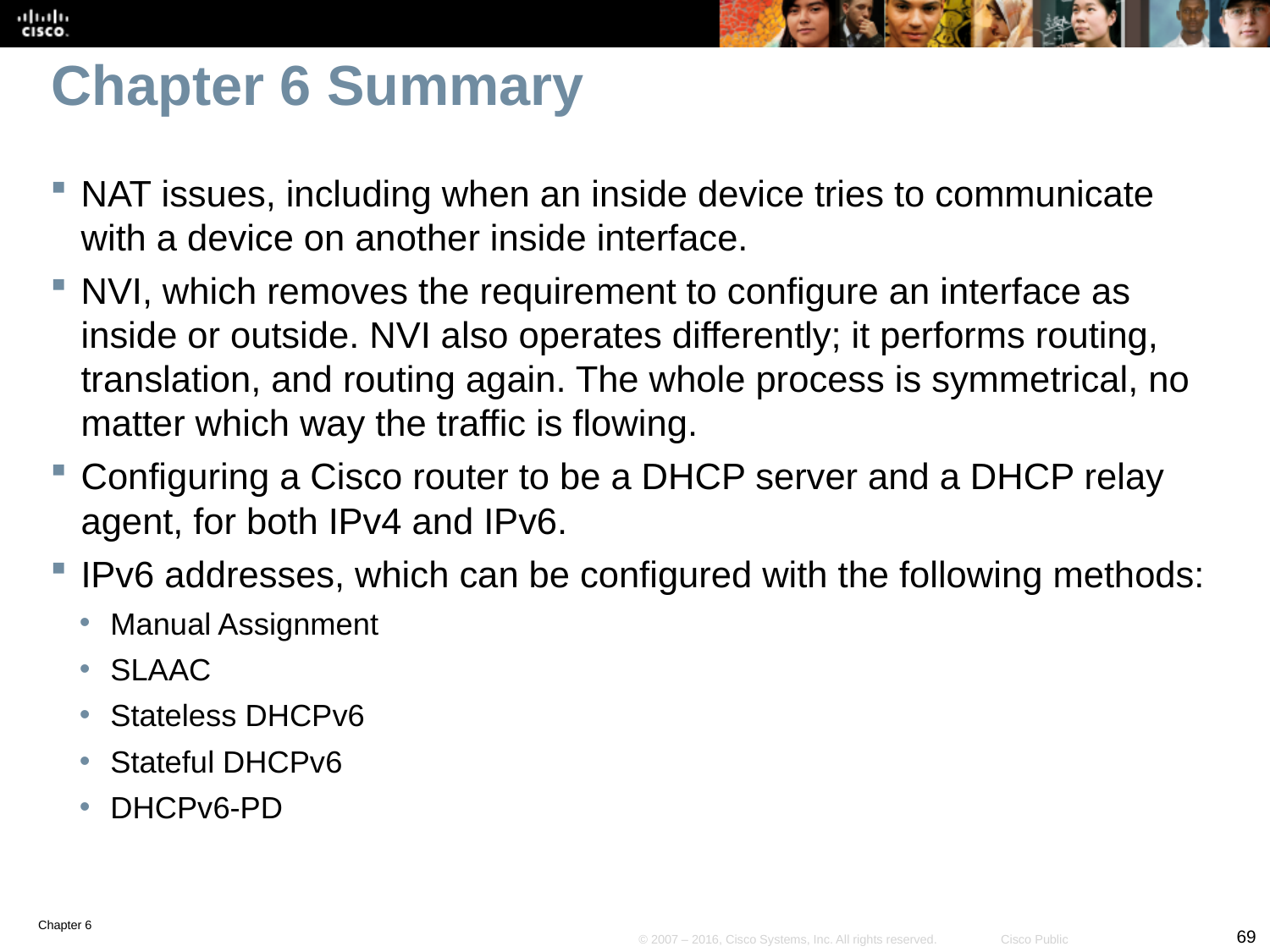

# Chapter 6 Summary
NAT issues, including when an inside device tries to communicate with a device on another inside interface.
NVI, which removes the requirement to configure an interface as inside or outside. NVI also operates differently; it performs routing, translation, and routing again. The whole process is symmetrical, no matter which way the traffic is flowing.
Configuring a Cisco router to be a DHCP server and a DHCP relay agent, for both IPv4 and IPv6.
IPv6 addresses, which can be configured with the following methods:
Manual Assignment
SLAAC
Stateless DHCPv6
Stateful DHCPv6
DHCPv6-PD